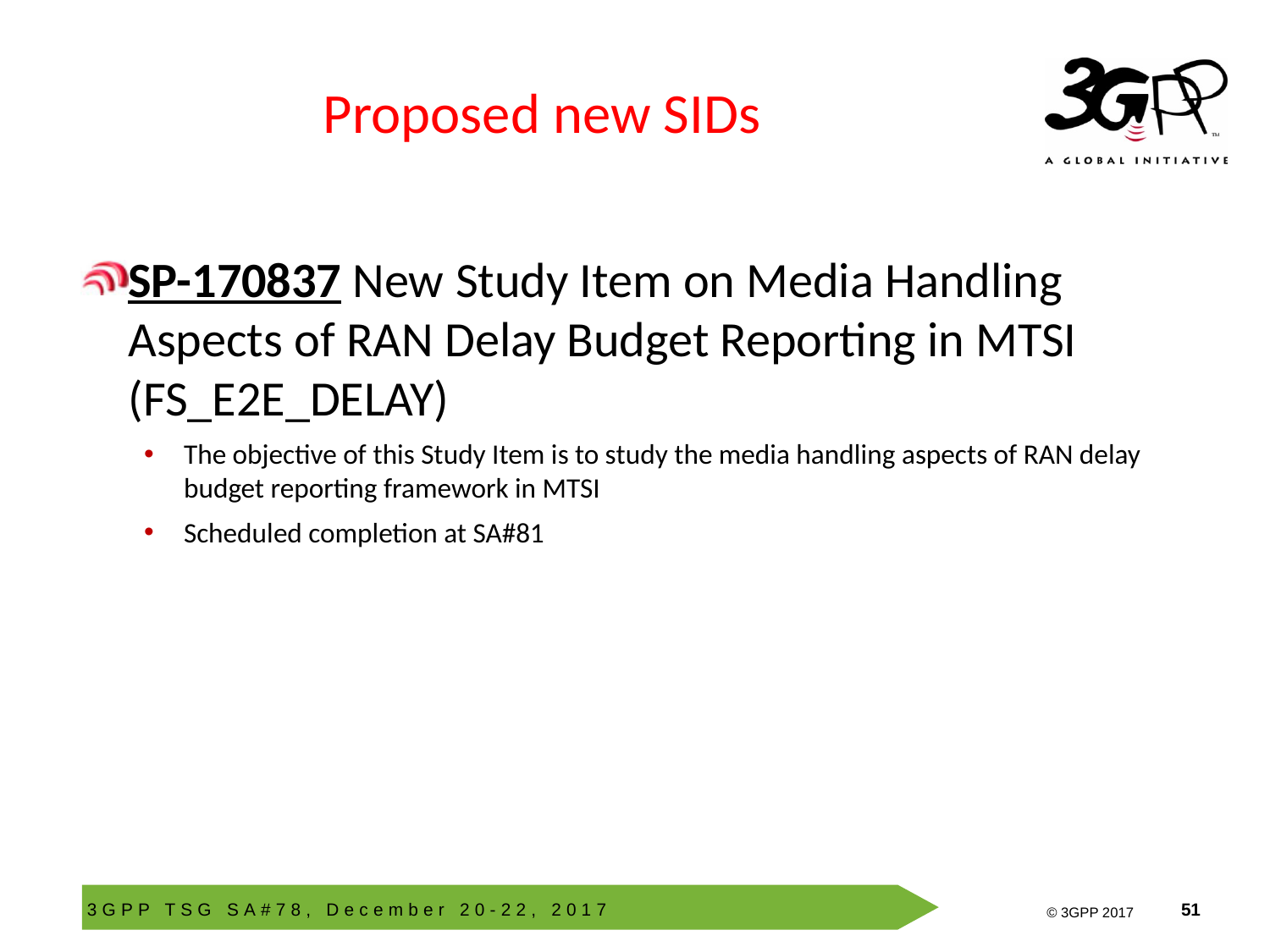

# Proposed new SIDs

SP-170837 New Study Item on Media Handling Aspects of RAN Delay Budget Reporting in MTSI (FS_E2E_DELAY)
The objective of this Study Item is to study the media handling aspects of RAN delay budget reporting framework in MTSI
Scheduled completion at SA#81